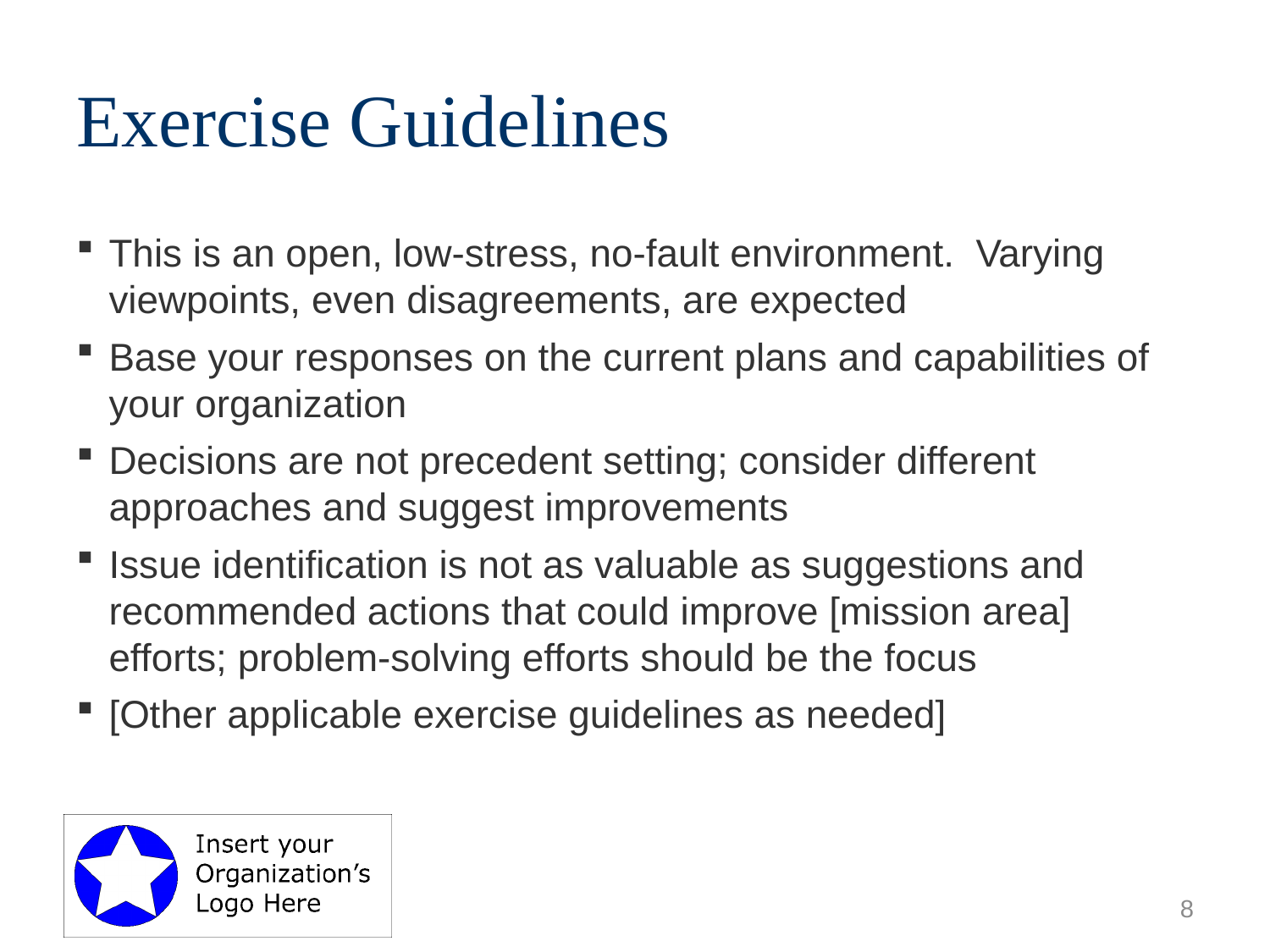

# Exercise Guidelines
This is an open, low-stress, no-fault environment.  Varying viewpoints, even disagreements, are expected
Base your responses on the current plans and capabilities of your organization
Decisions are not precedent setting; consider different approaches and suggest improvements
Issue identification is not as valuable as suggestions and recommended actions that could improve [mission area] efforts; problem-solving efforts should be the focus
[Other applicable exercise guidelines as needed]
8